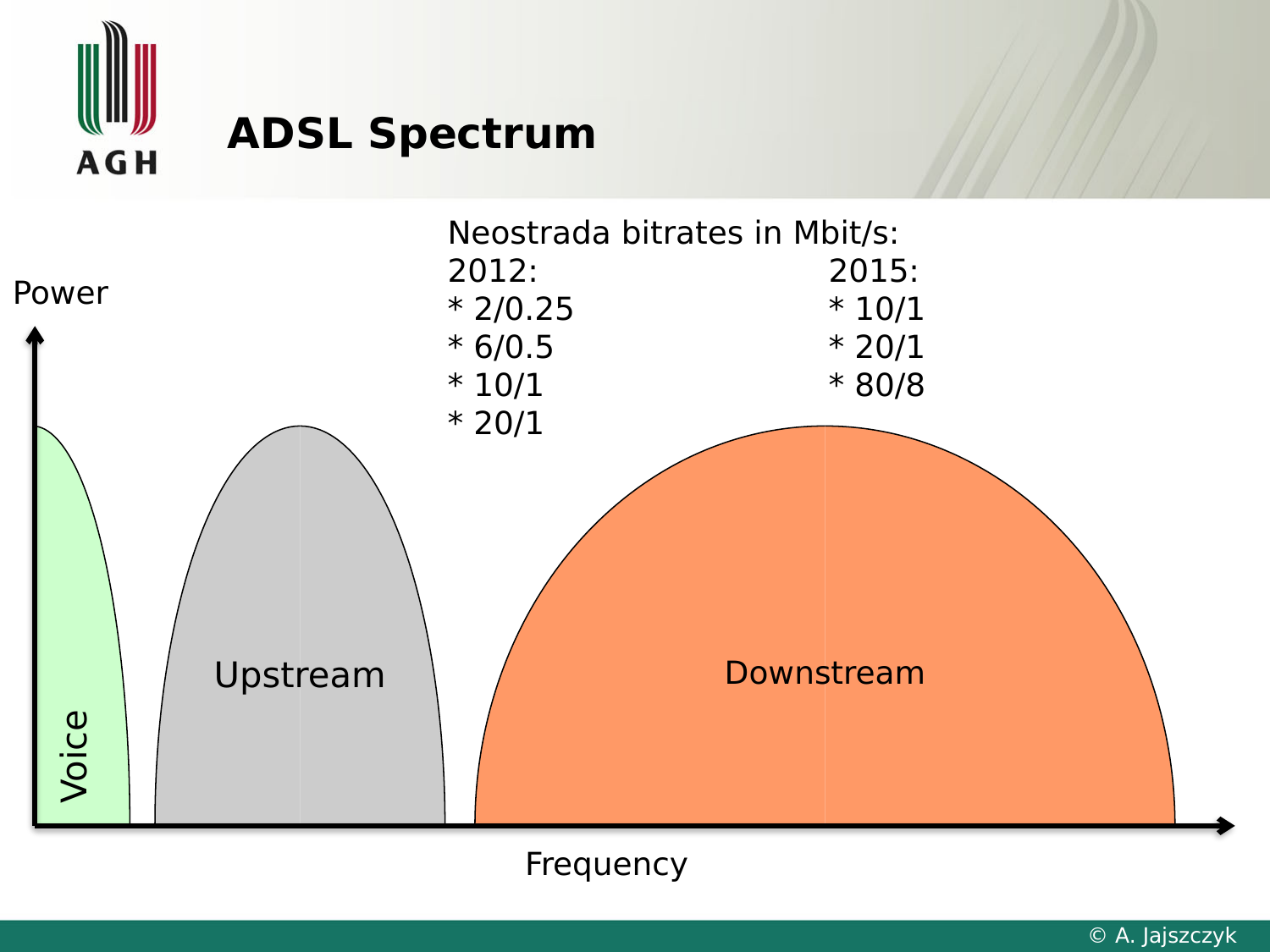

# ADSL Spectrum
Neostrada bitrates in Mbit/s:
2012:			2015:
* 2/0.25 		* 10/1
* 6/0.5			* 20/1
* 10/1			* 80/8
* 20/1
Power

Voice
Upstream
Downstream
Frequency